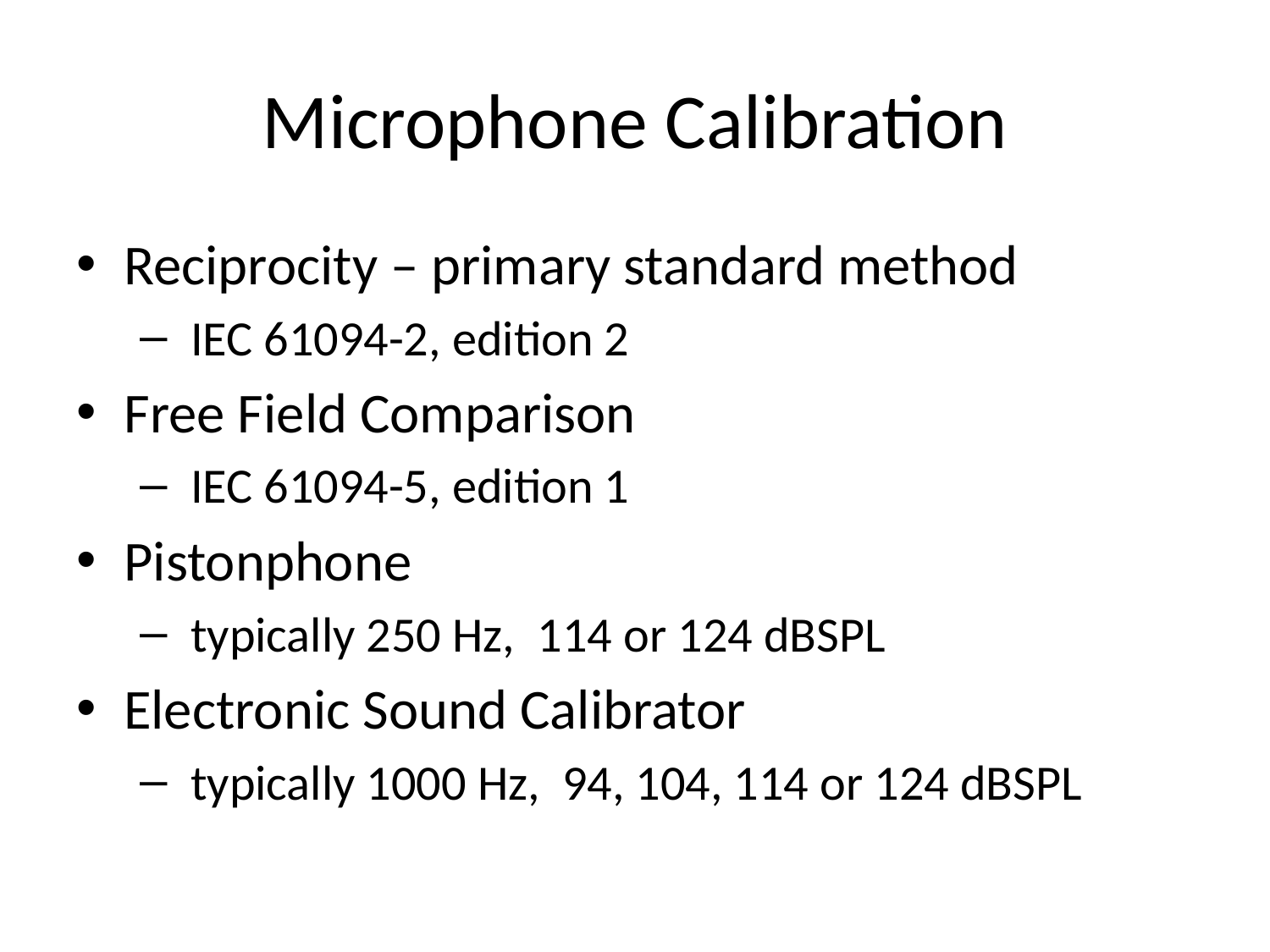

# Microphone Calibration
Reciprocity – primary standard method
 IEC 61094-2, edition 2
Free Field Comparison
 IEC 61094-5, edition 1
Pistonphone
 typically 250 Hz,  114 or 124 dBSPL
Electronic Sound Calibrator
 typically 1000 Hz,  94, 104, 114 or 124 dBSPL